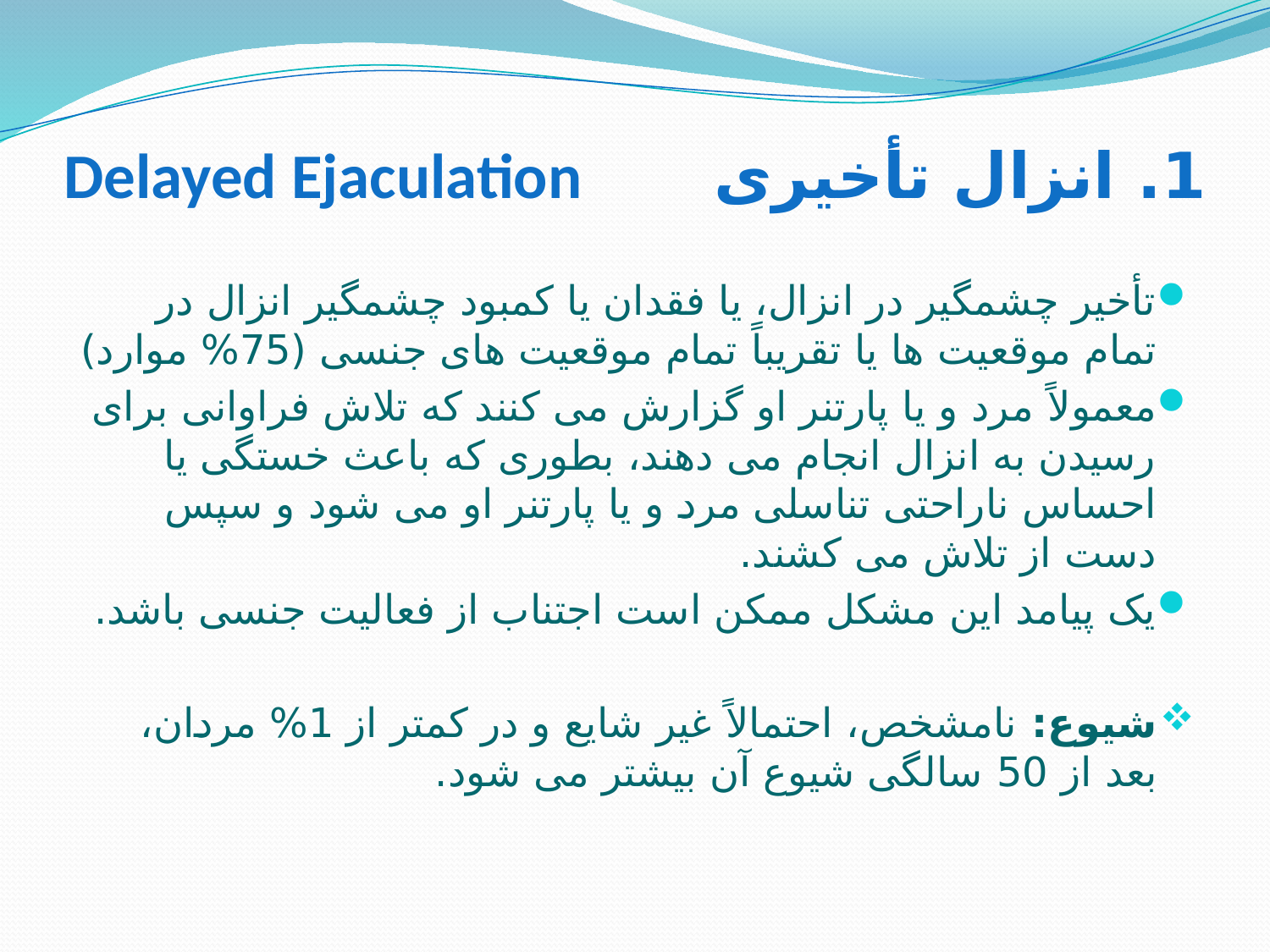

# 1. انزال تأخیری      Delayed Ejaculation
تأخیر چشمگیر در انزال، یا فقدان یا کمبود چشمگیر انزال در تمام موقعیت ها یا تقریباً تمام موقعیت های جنسی (75% موارد)
معمولاً مرد و یا پارتنر او گزارش می کنند که تلاش فراوانی برای رسیدن به انزال انجام می دهند، بطوری که باعث خستگی یا احساس ناراحتی تناسلی مرد و یا پارتنر او می شود و سپس دست از تلاش می کشند.
یک پیامد این مشکل ممکن است اجتناب از فعالیت جنسی باشد.

شیوع: نامشخص، احتمالاً غیر شایع و در کمتر از 1% مردان، بعد از 50 سالگی شیوع آن بیشتر می شود.